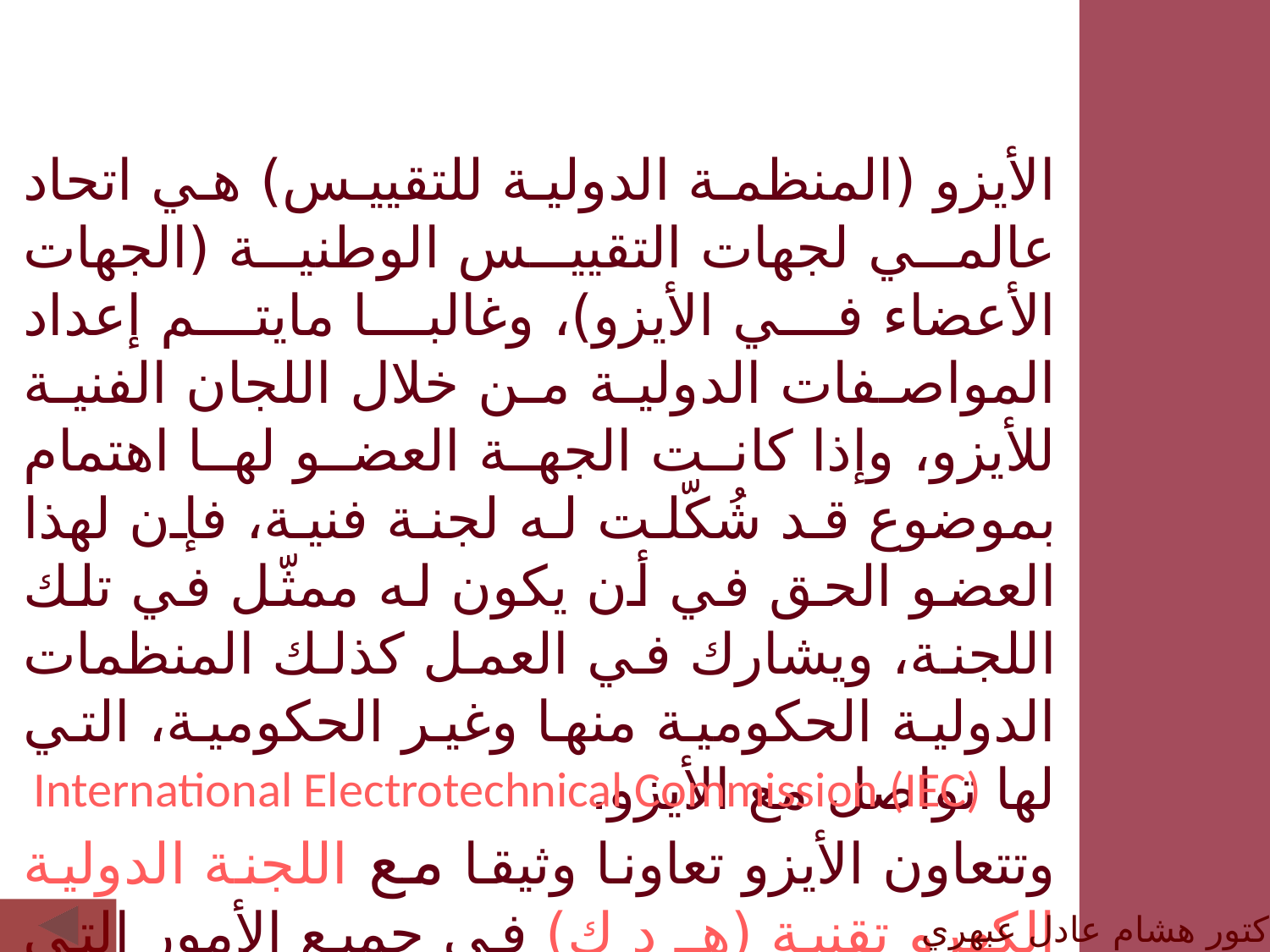

الأيزو (المنظمة الدولية للتقييس) هي اتحاد عالمي لجهات التقييس الوطنية (الجهات الأعضاء في الأيزو)، وغالبا مايتم إعداد المواصفات الدولية من خلال اللجان الفنية للأيزو، وإذا كانت الجهة العضو لها اهتمام بموضوع قد شُكّلت له لجنة فنية، فإن لهذا العضو الحق في أن يكون له ممثّل في تلك اللجنة، ويشارك في العمل كذلك المنظمات الدولية الحكومية منها وغير الحكومية، التي لها تواصل مع الأيزو.
وتتعاون الأيزو تعاونا وثيقا مع اللجنة الدولية الكهرو تقنية (هـ د ك) في جميع الأمور التي تهم التقييس في المجال الكهرو تقني.
International Electrotechnical Commission (IEC)

الدكتور هشام عادل عبهري